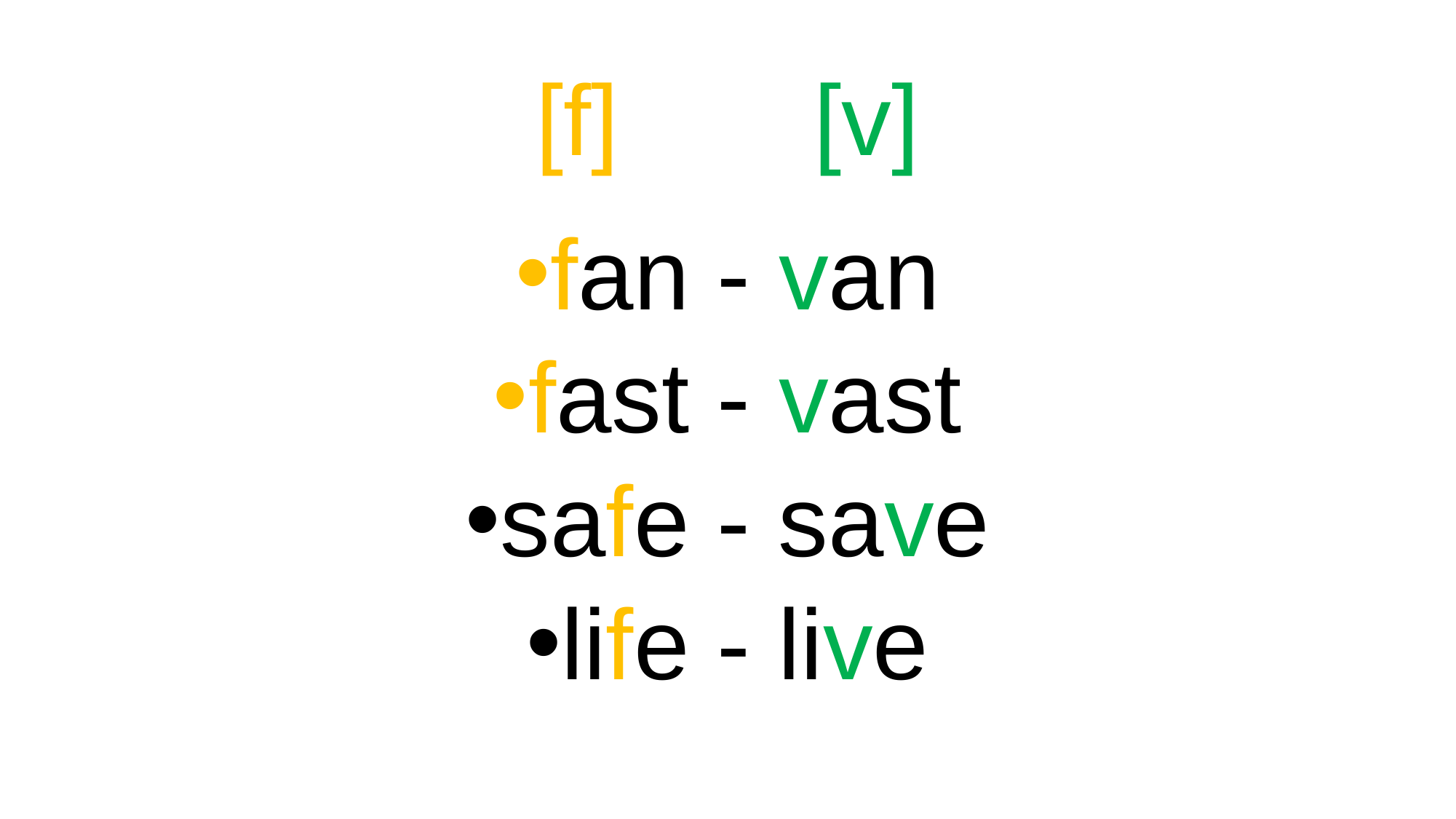

# [f]       [v]
fan - van
fast - vast
safe - save
life - live